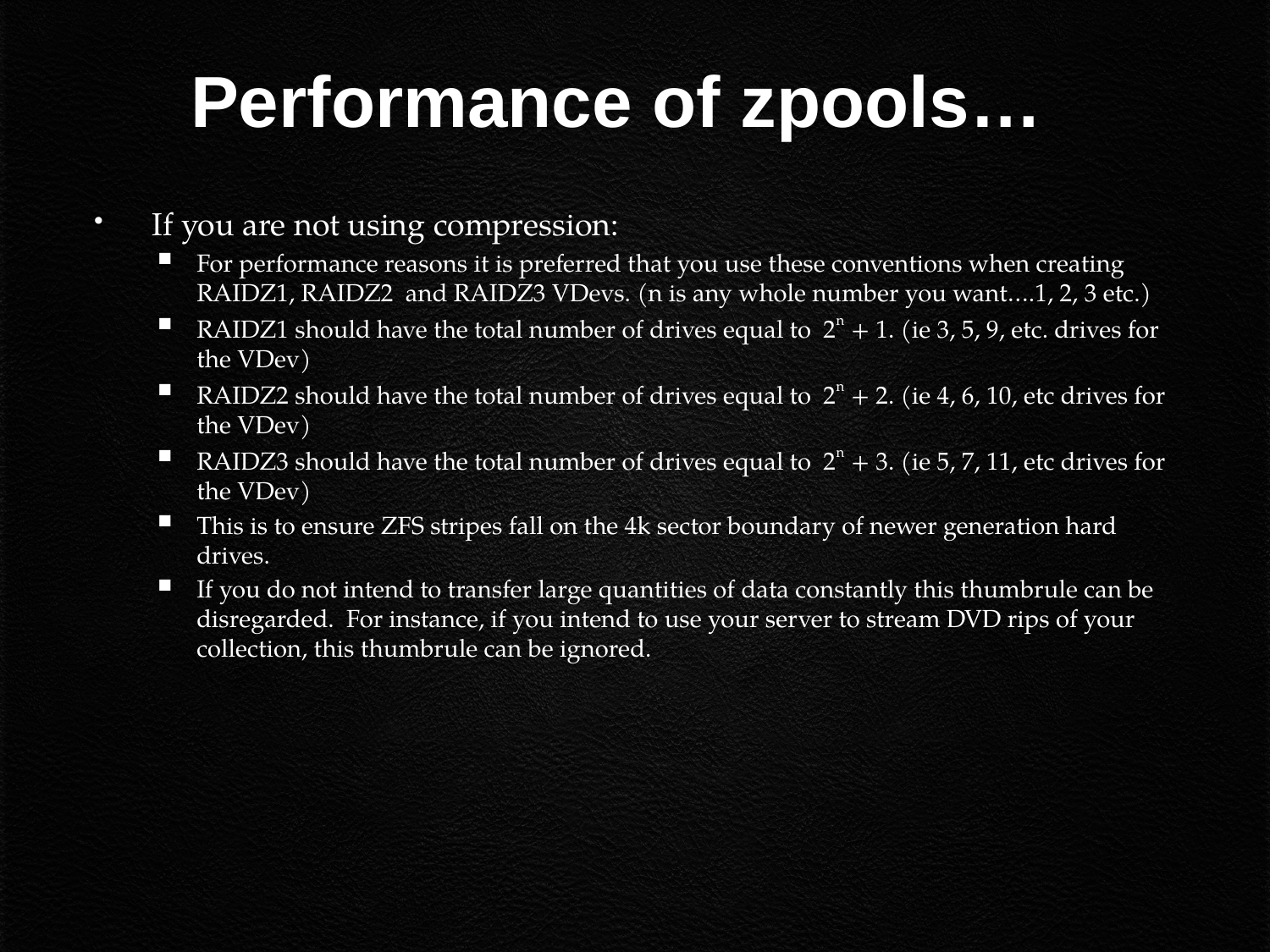

# Performance of zpools…

If you are not using compression:
For performance reasons it is preferred that you use these conventions when creating RAIDZ1, RAIDZ2  and RAIDZ3 VDevs. (n is any whole number you want….1, 2, 3 etc.)
RAIDZ1 should have the total number of drives equal to  2n + 1. (ie 3, 5, 9, etc. drives for the VDev)
RAIDZ2 should have the total number of drives equal to  2n + 2. (ie 4, 6, 10, etc drives for the VDev)
RAIDZ3 should have the total number of drives equal to  2n + 3. (ie 5, 7, 11, etc drives for the VDev)
This is to ensure ZFS stripes fall on the 4k sector boundary of newer generation hard drives.
If you do not intend to transfer large quantities of data constantly this thumbrule can be disregarded.  For instance, if you intend to use your server to stream DVD rips of your collection, this thumbrule can be ignored.